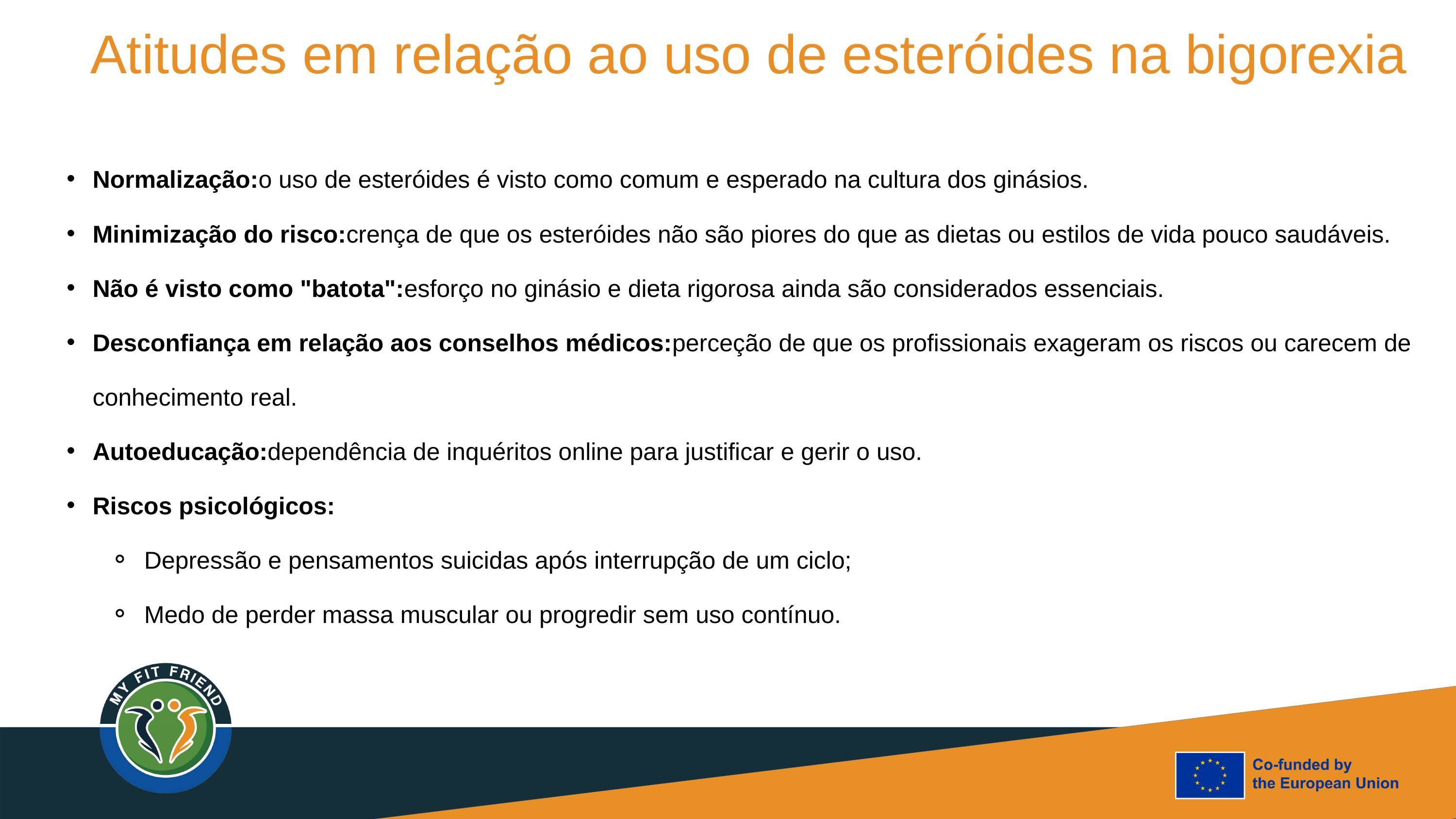

Atitudes em relação ao uso de esteróides na bigorexia

Normalização:o uso de esteróides é visto como comum e esperado na cultura dos ginásios.
Minimização do risco:crença de que os esteróides não são piores do que as dietas ou estilos de vida pouco saudáveis.
Não é visto como "batota":esforço no ginásio e dieta rigorosa ainda são considerados essenciais.
Desconfiança em relação aos conselhos médicos:perceção de que os profissionais exageram os riscos ou carecem de conhecimento real.
Autoeducação:dependência de inquéritos online para justificar e gerir o uso.
Riscos psicológicos:
Depressão e pensamentos suicidas após interrupção de um ciclo;
Medo de perder massa muscular ou progredir sem uso contínuo.